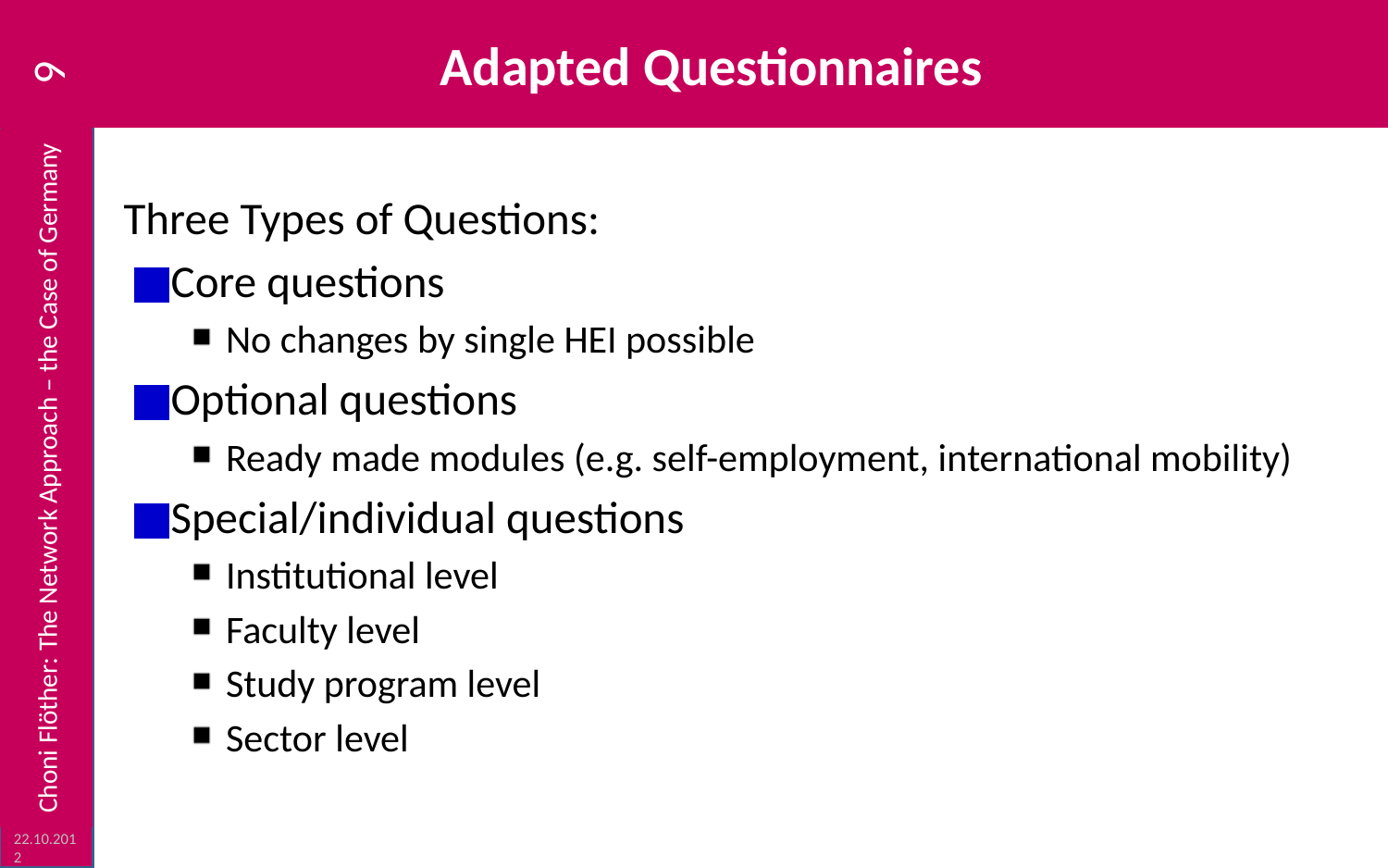

# Adapted Questionnaires
9
Three Types of Questions:
Core questions
No changes by single HEI possible
Optional questions
Ready made modules (e.g. self-employment, international mobility)
Special/individual questions
Institutional level
Faculty level
Study program level
Sector level
Choni Flöther: The Network Approach – the Case of Germany
22.10.2012